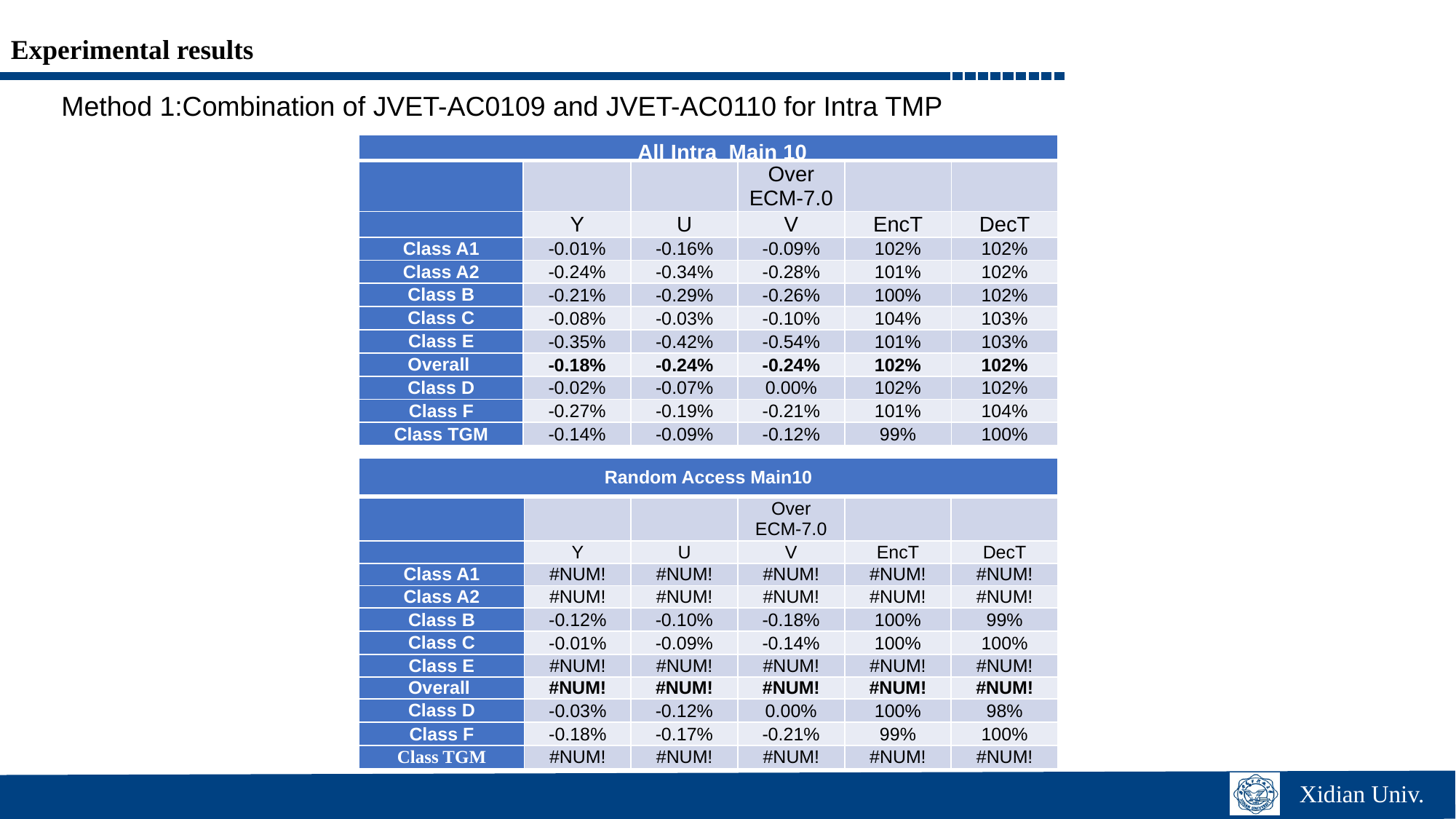

Experimental results
Method 1:Combination of JVET-AC0109 and JVET-AC0110 for Intra TMP
| All Intra Main 10 |  |  |  |  |  |
| --- | --- | --- | --- | --- | --- |
|  |  |  | Over ECM-7.0 |  |  |
|  | Y | U | V | EncT | DecT |
| Class A1 | -0.01% | -0.16% | -0.09% | 102% | 102% |
| Class A2 | -0.24% | -0.34% | -0.28% | 101% | 102% |
| Class B | -0.21% | -0.29% | -0.26% | 100% | 102% |
| Class C | -0.08% | -0.03% | -0.10% | 104% | 103% |
| Class E | -0.35% | -0.42% | -0.54% | 101% | 103% |
| Overall | -0.18% | -0.24% | -0.24% | 102% | 102% |
| Class D | -0.02% | -0.07% | 0.00% | 102% | 102% |
| Class F | -0.27% | -0.19% | -0.21% | 101% | 104% |
| Class TGM | -0.14% | -0.09% | -0.12% | 99% | 100% |

| Random Access Main10 |  |  |  |  |  |
| --- | --- | --- | --- | --- | --- |
|  |  |  | Over ECM-7.0 |  |  |
|  | Y | U | V | EncT | DecT |
| Class A1 | #NUM! | #NUM! | #NUM! | #NUM! | #NUM! |
| Class A2 | #NUM! | #NUM! | #NUM! | #NUM! | #NUM! |
| Class B | -0.12% | -0.10% | -0.18% | 100% | 99% |
| Class C | -0.01% | -0.09% | -0.14% | 100% | 100% |
| Class E | #NUM! | #NUM! | #NUM! | #NUM! | #NUM! |
| Overall | #NUM! | #NUM! | #NUM! | #NUM! | #NUM! |
| Class D | -0.03% | -0.12% | 0.00% | 100% | 98% |
| Class F | -0.18% | -0.17% | -0.21% | 99% | 100% |
| Class TGM | #NUM! | #NUM! | #NUM! | #NUM! | #NUM! |